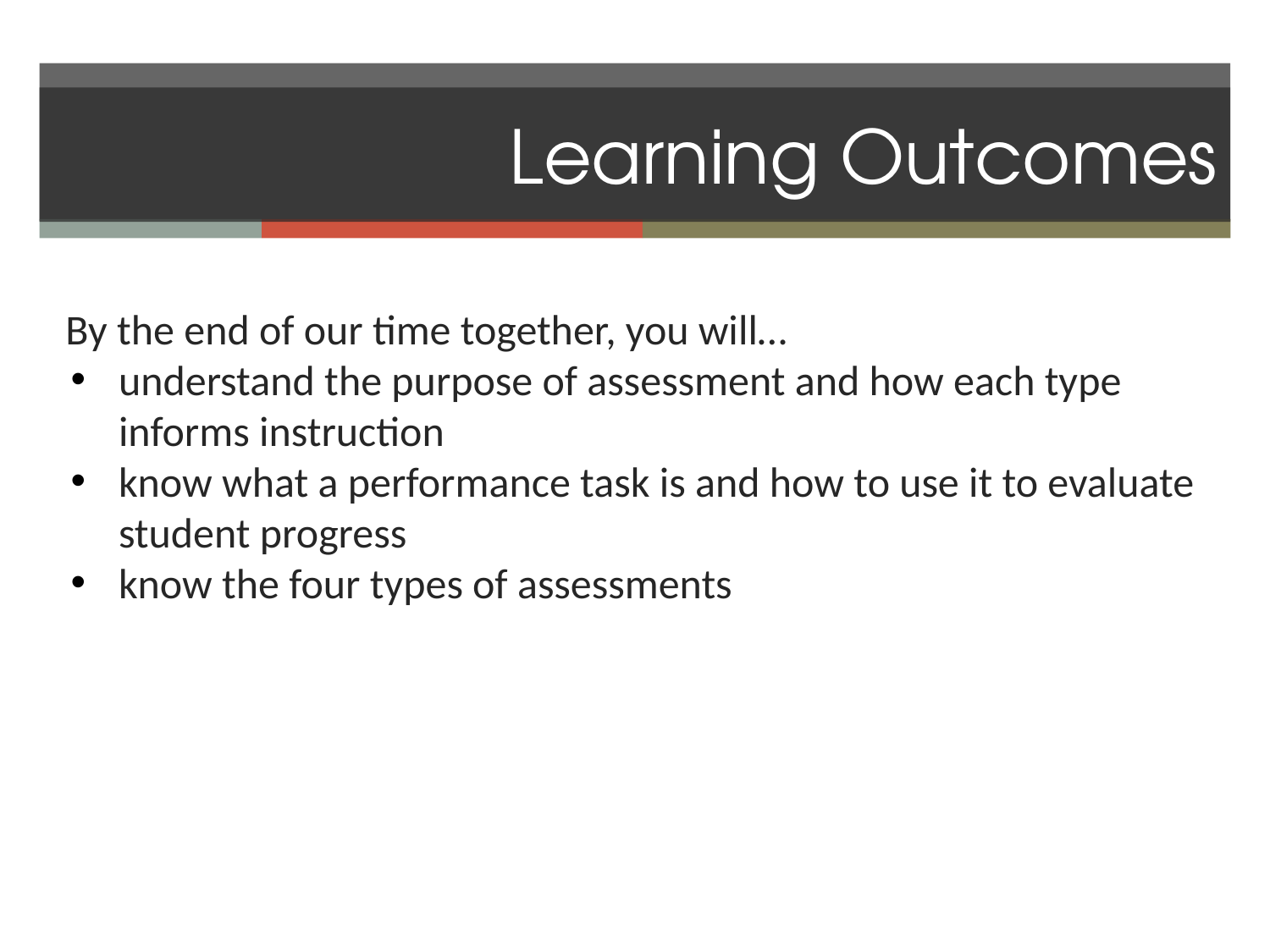

# Learning Outcomes
By the end of our time together, you will…
understand the purpose of assessment and how each type informs instruction
know what a performance task is and how to use it to evaluate student progress
know the four types of assessments